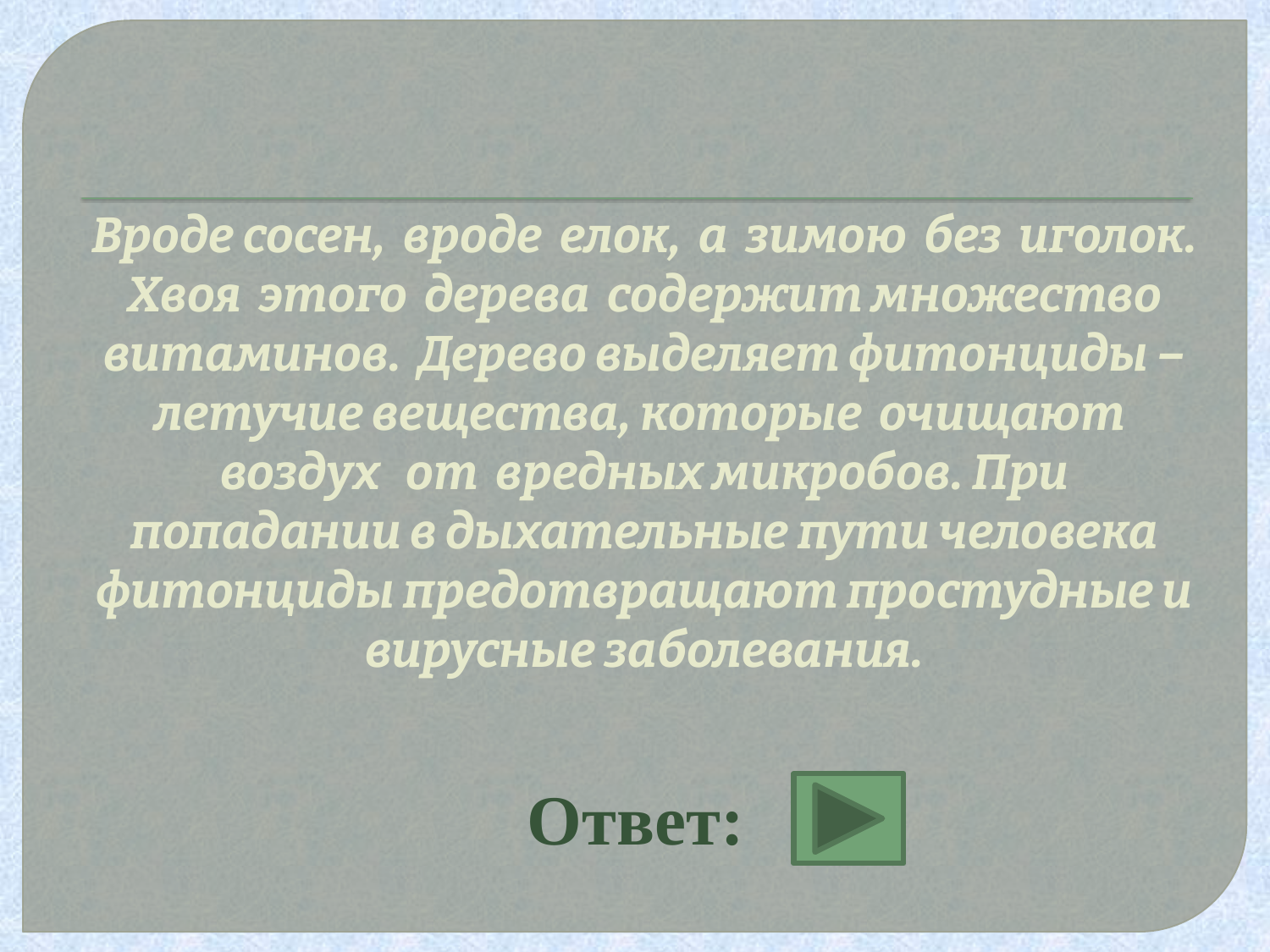

# Вроде сосен,  вроде  елок,  а  зимою  без  иголок. Хвоя  этого  дерева  содержит множество витаминов.  Дерево выделяет фитонциды – летучие вещества, которые  очищают  воздух   от  вредных микробов. При попадании в дыхательные пути человека фитонциды предотвращают простудные и вирусные заболевания. Ответ: